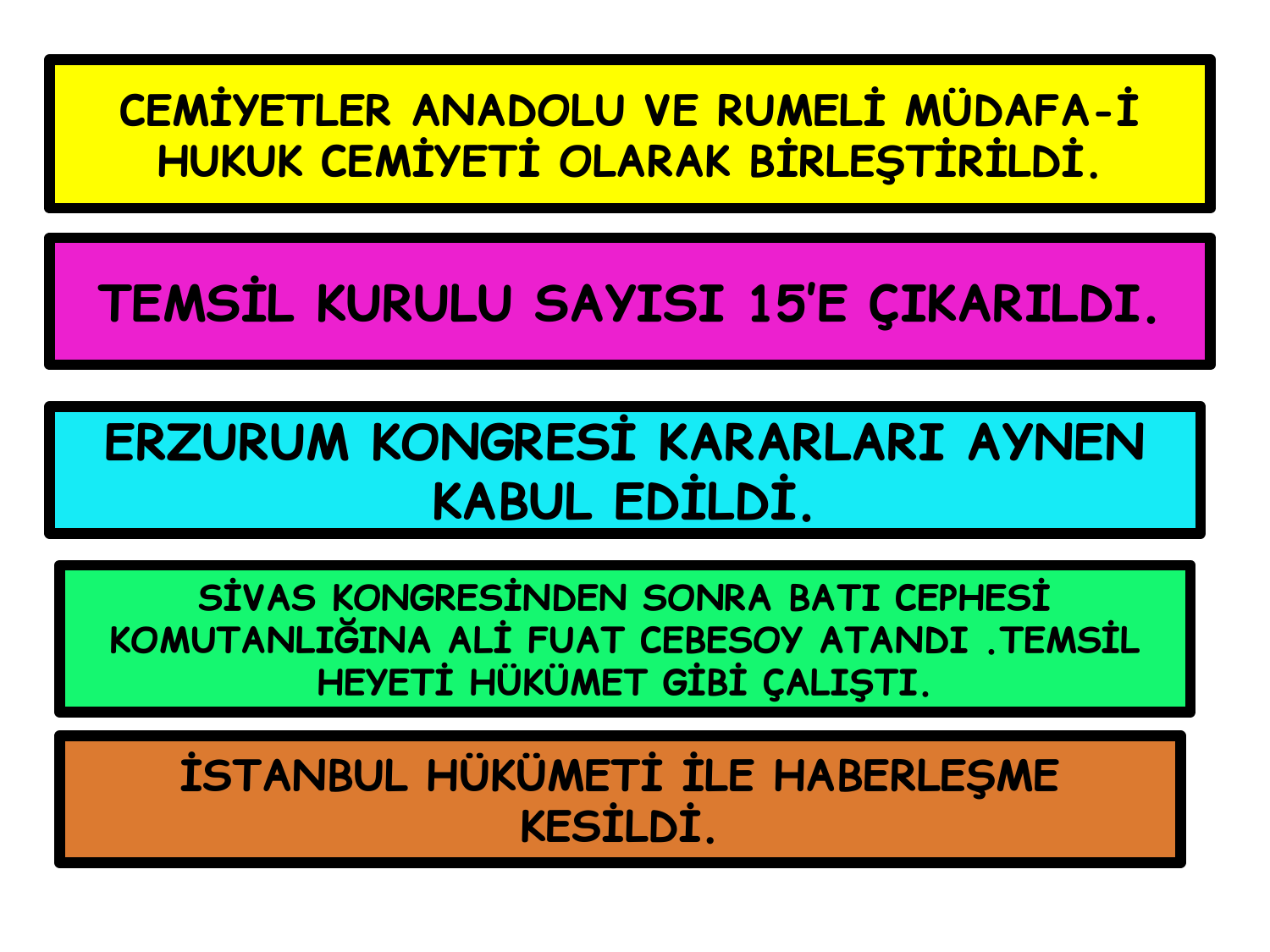

CEMİYETLER ANADOLU VE RUMELİ MÜDAFA-İ HUKUK CEMİYETİ OLARAK BİRLEŞTİRİLDİ.
TEMSİL KURULU SAYISI 15’E ÇIKARILDI.
ERZURUM KONGRESİ KARARLARI AYNEN KABUL EDİLDİ.
SİVAS KONGRESİNDEN SONRA BATI CEPHESİ KOMUTANLIĞINA ALİ FUAT CEBESOY ATANDI .TEMSİL HEYETİ HÜKÜMET GİBİ ÇALIŞTI.
İSTANBUL HÜKÜMETİ İLE HABERLEŞME KESİLDİ.